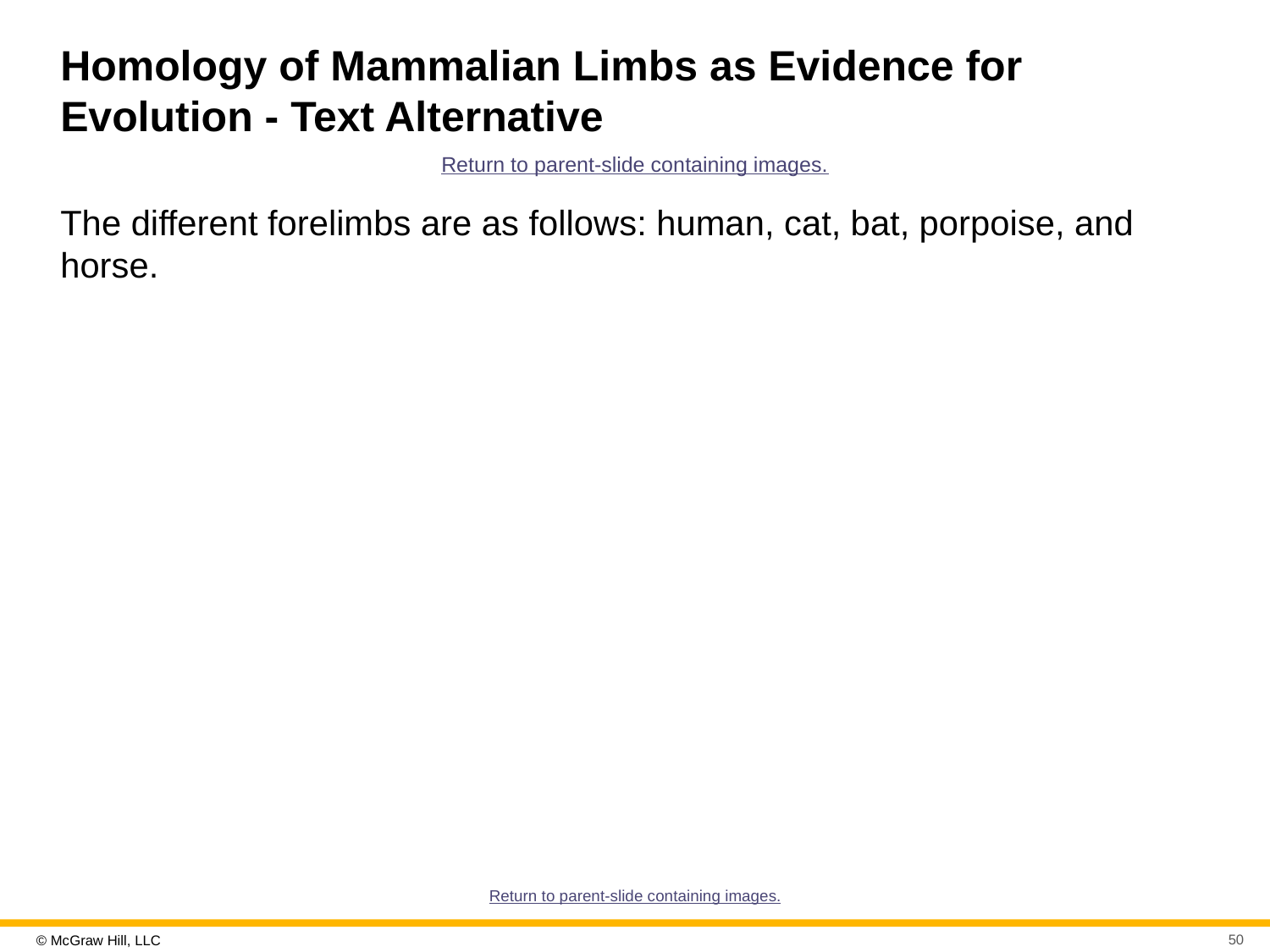

# Homology of Mammalian Limbs as Evidence for Evolution - Text Alternative
Return to parent-slide containing images.
The different forelimbs are as follows: human, cat, bat, porpoise, and horse.
Return to parent-slide containing images.
50